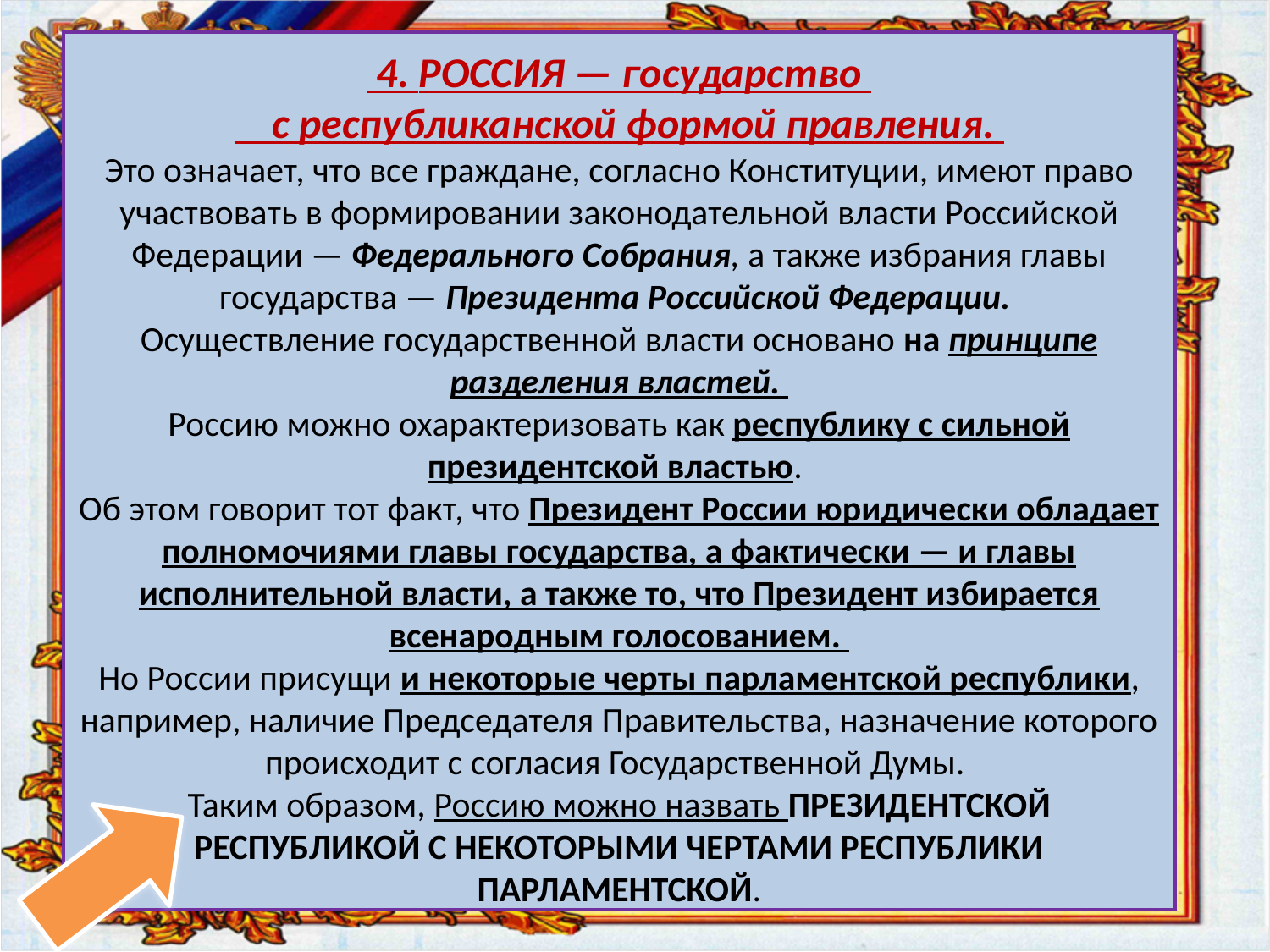

# 4. Россия — государство с республиканской формой правления. Это означает, что все граждане, согласно Конституции, имеют право участвовать в формировании законодательной власти Россий­ской Федерации — Федерального Собрания, а также избрания главы государства — Президента Российской Федерации. Осуществление государственной власти основано на принципе разделения властей. Россию можно охарактеризовать как республику с сильной президентской властью. Об этом говорит тот факт, что Президент России юридически обладает полномочиями главы государства, а фактически — и главы исполнительной власти, а также то, что Президент избирается всенародным голосованием. Но России присущи и некоторые черты парламентской республики, например, наличие Председателя Правительства, назначение которого происходит с согласия Государственной Думы. Таким образом, Россию можно назвать президентской республикой с некоторыми чертами республики парламентской.